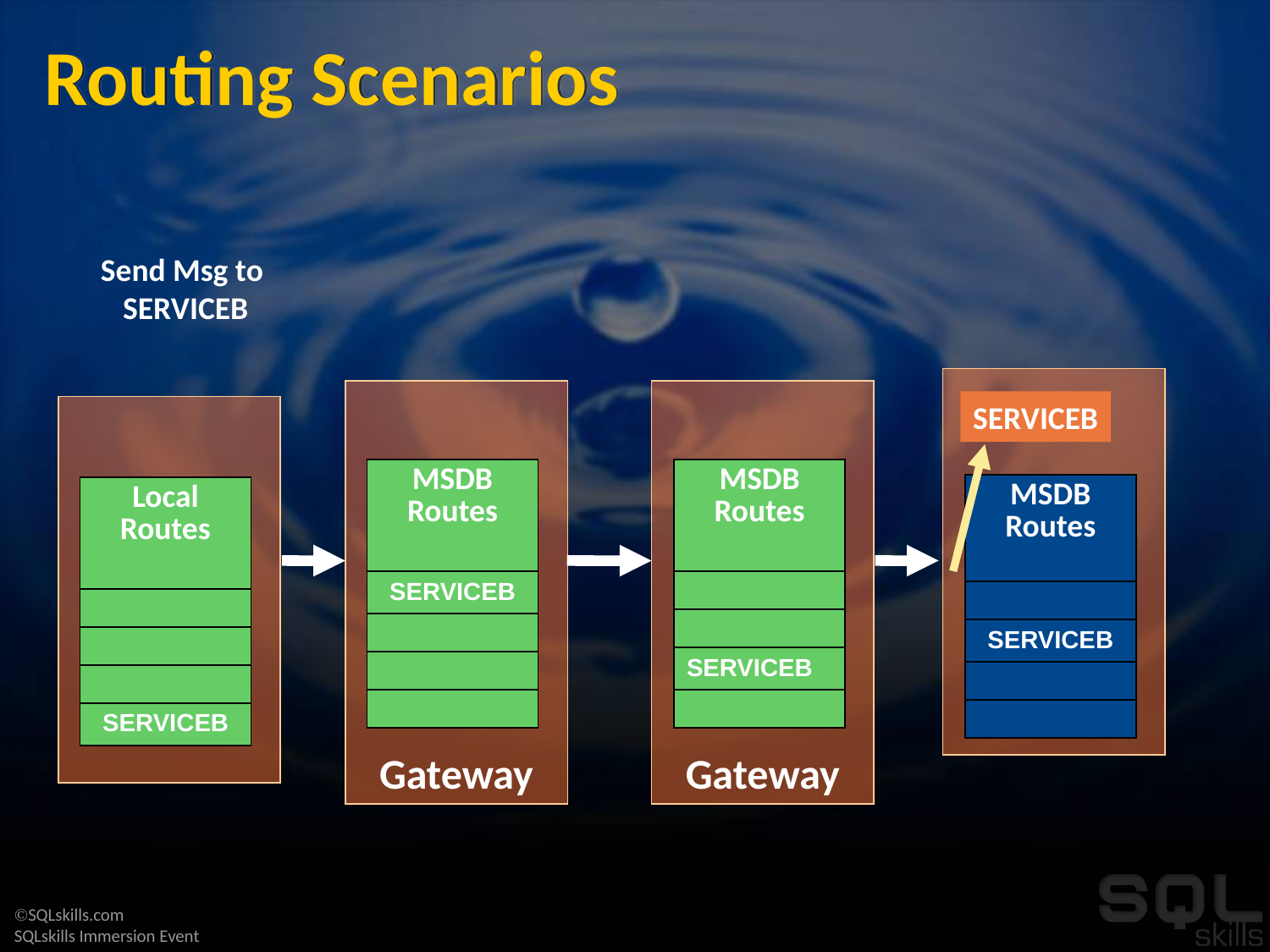

# Routing Scenarios
Send Msg to
SERVICEB
C
Gateway
Gateway
SERVICEB
A

| MSDB Routes |
| --- |
| SERVICEB |
|  |
|  |
|  |
| MSDB Routes |
| --- |
|  |
|  |
| SERVICEB |
|  |
| MSDB Routes |
| --- |
|  |
| SERVICEB |
|  |
|  |
| Local Routes |
| --- |
|  |
|  |
|  |
| SERVICEB |